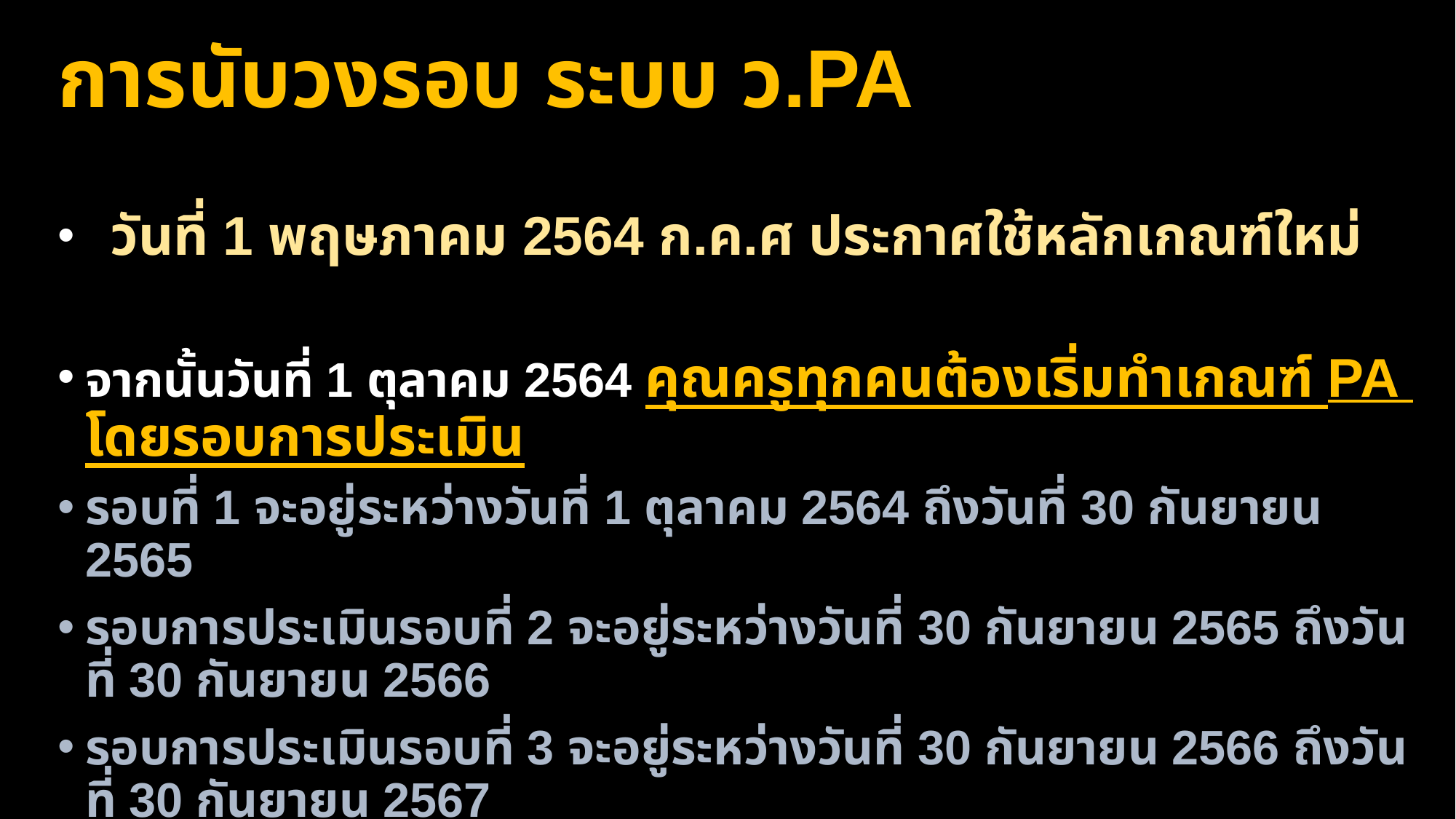

การนับวงรอบ ระบบ ว.PA

  วันที่ 1 พฤษภาคม 2564 ก.ค.ศ ประกาศใช้หลักเกณฑ์ใหม่

จากนั้นวันที่ 1 ตุลาคม 2564 คุณครูทุกคนต้องเริ่มทำเกณฑ์ PA  โดยรอบการประเมิน
รอบที่ 1 จะอยู่ระหว่างวันที่ 1 ตุลาคม 2564 ถึงวันที่ 30 กันยายน 2565
รอบการประเมินรอบที่ 2 จะอยู่ระหว่างวันที่ 30 กันยายน 2565 ถึงวันที่ 30 กันยายน 2566
รอบการประเมินรอบที่ 3 จะอยู่ระหว่างวันที่ 30 กันยายน 2566 ถึงวันที่ 30 กันยายน 2567
รอบการประเมินรอบที่ 4 จะอยู่ระหว่างวันที่ 30 กันยายน 2567 ถึง 30 กันยายน 2568